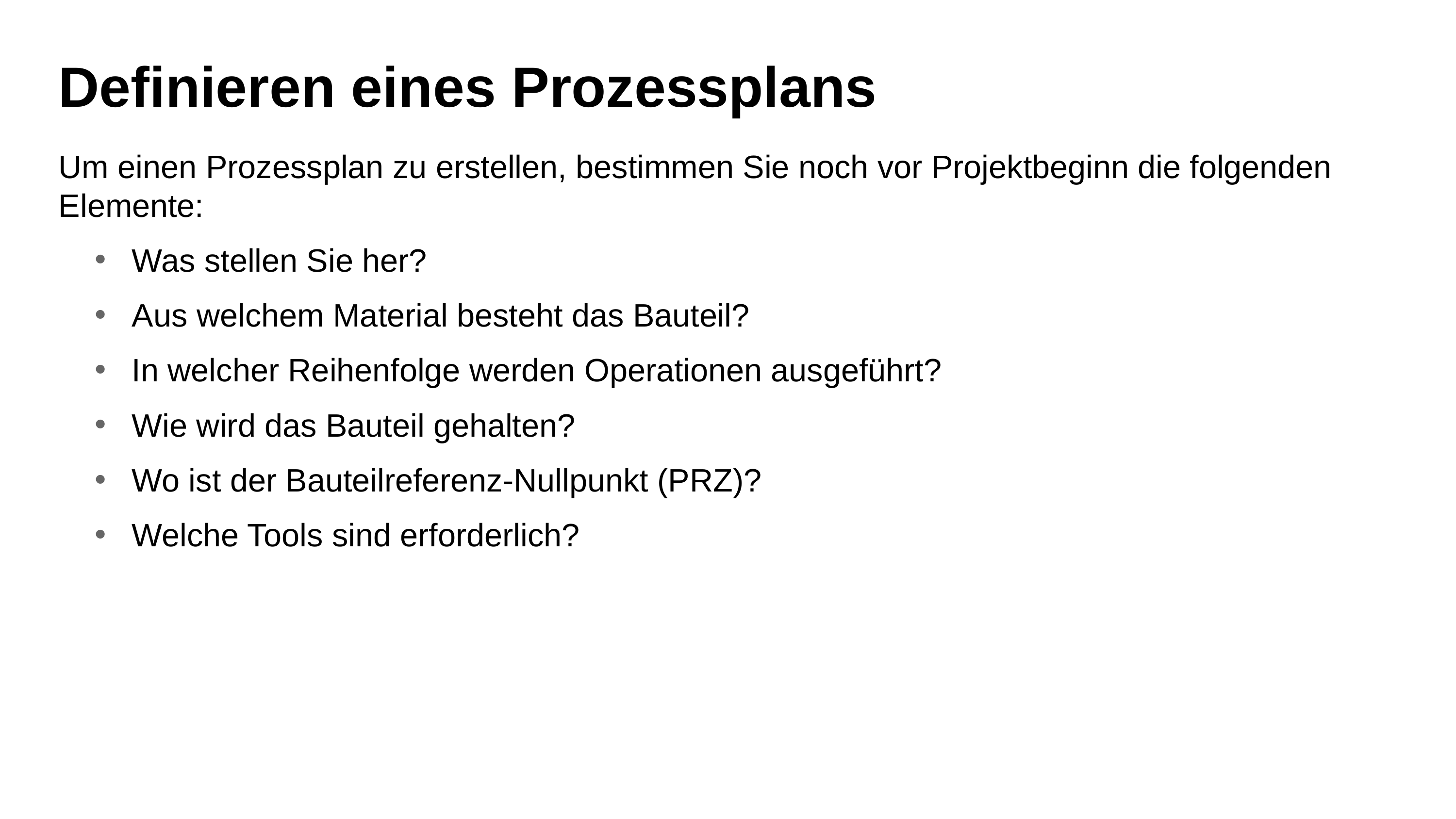

# Definieren eines Prozessplans
Um einen Prozessplan zu erstellen, bestimmen Sie noch vor Projektbeginn die folgenden Elemente:
Was stellen Sie her?
Aus welchem Material besteht das Bauteil?
In welcher Reihenfolge werden Operationen ausgeführt?
Wie wird das Bauteil gehalten?
Wo ist der Bauteilreferenz-Nullpunkt (PRZ)?
Welche Tools sind erforderlich?